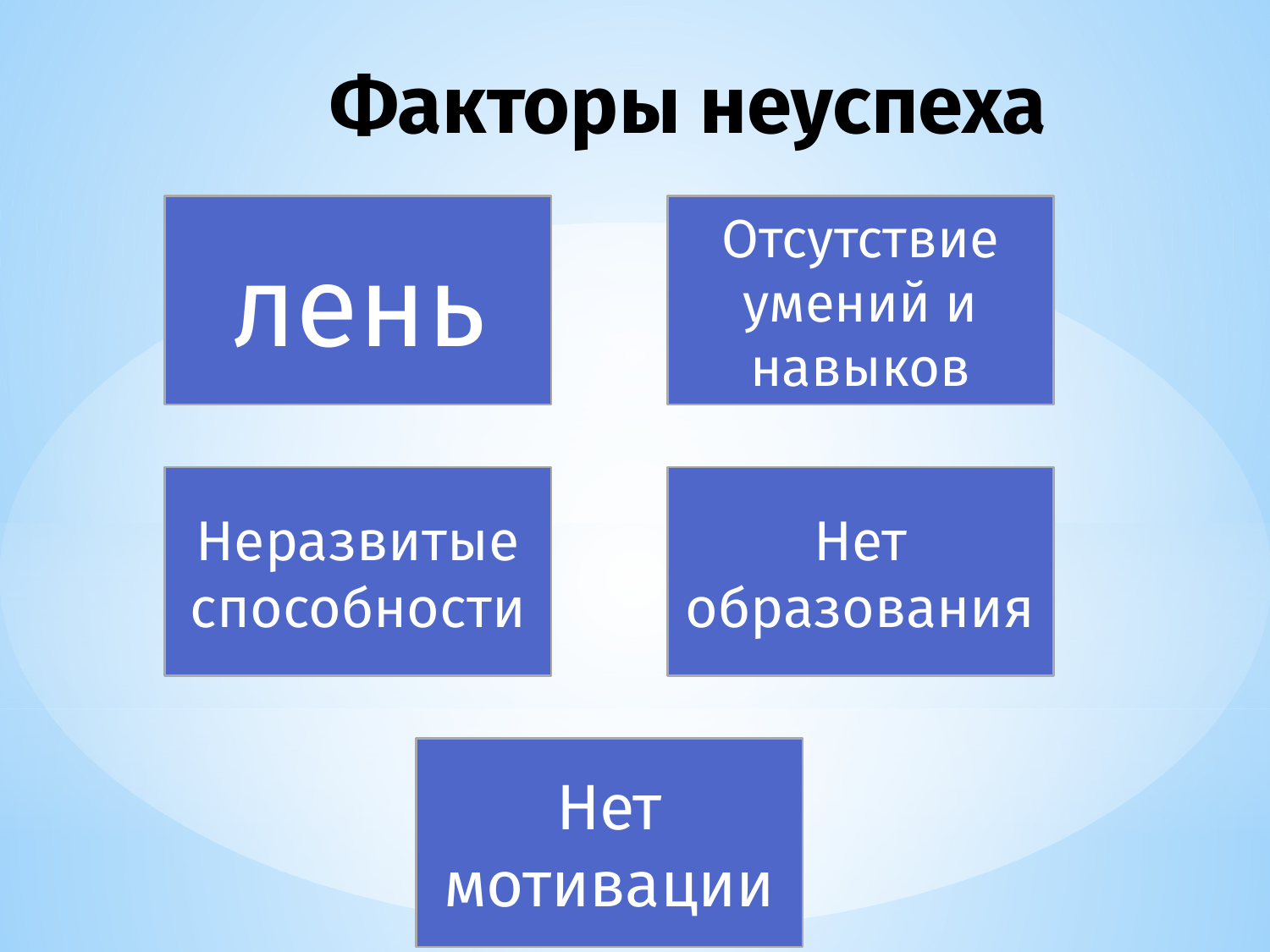

# Факторы неуспеха
лень
Отсутствие умений и навыков
Неразвитые способности
Нет образования
Нет мотивации